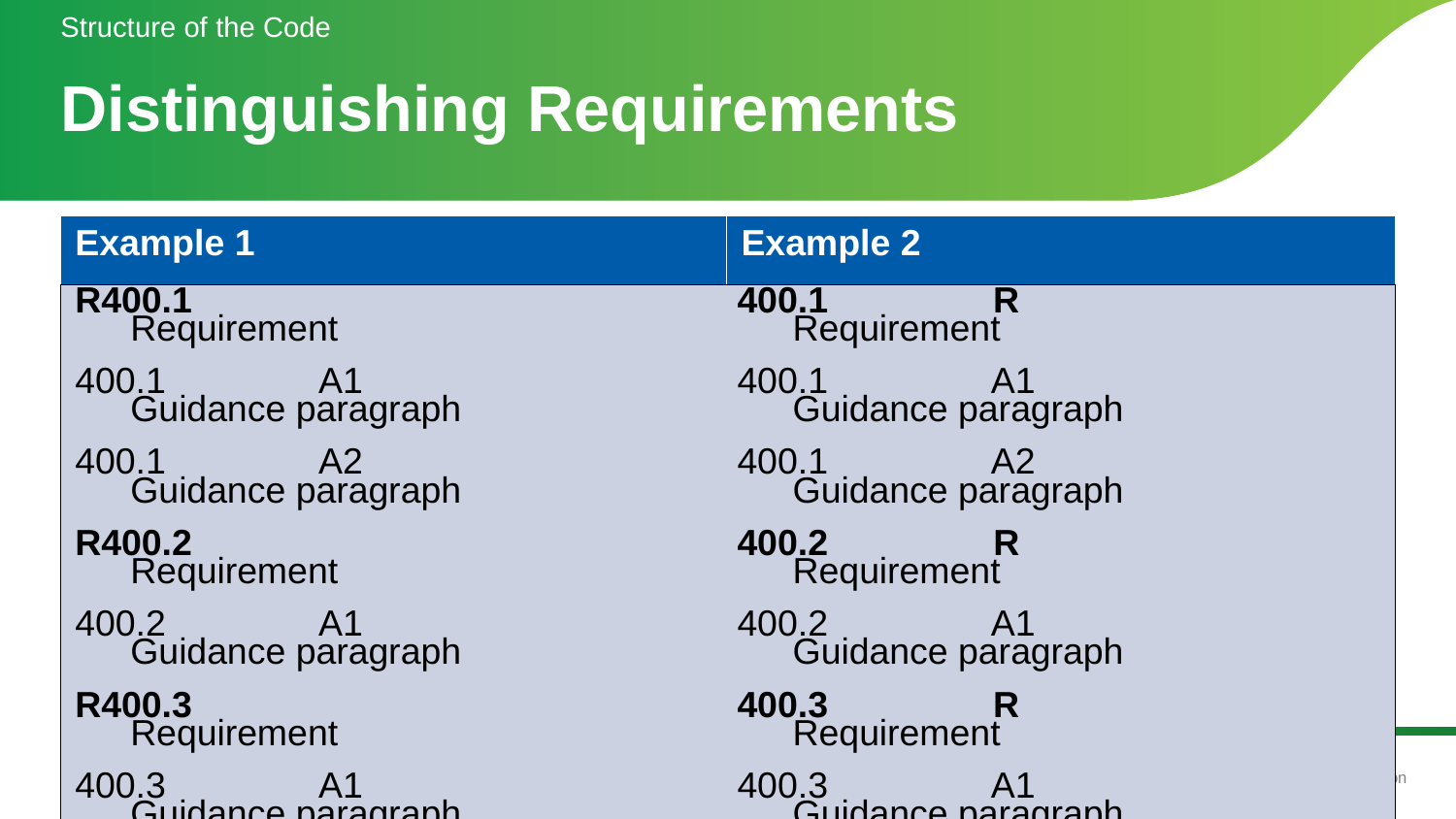

Structure of the Code
# Distinguishing Requirements
| Example 1 | Example 2 |
| --- | --- |
| R400.1 Requirement 400.1 A1 Guidance paragraph 400.1 A2 Guidance paragraph R400.2 Requirement 400.2 A1 Guidance paragraph R400.3 Requirement 400.3 A1 Guidance paragraph | 400.1 R Requirement 400.1 A1 Guidance paragraph 400.1 A2 Guidance paragraph 400.2 R Requirement 400.2 A1 Guidance paragraph 400.3 R Requirement 400.3 A1 Guidance paragraph |